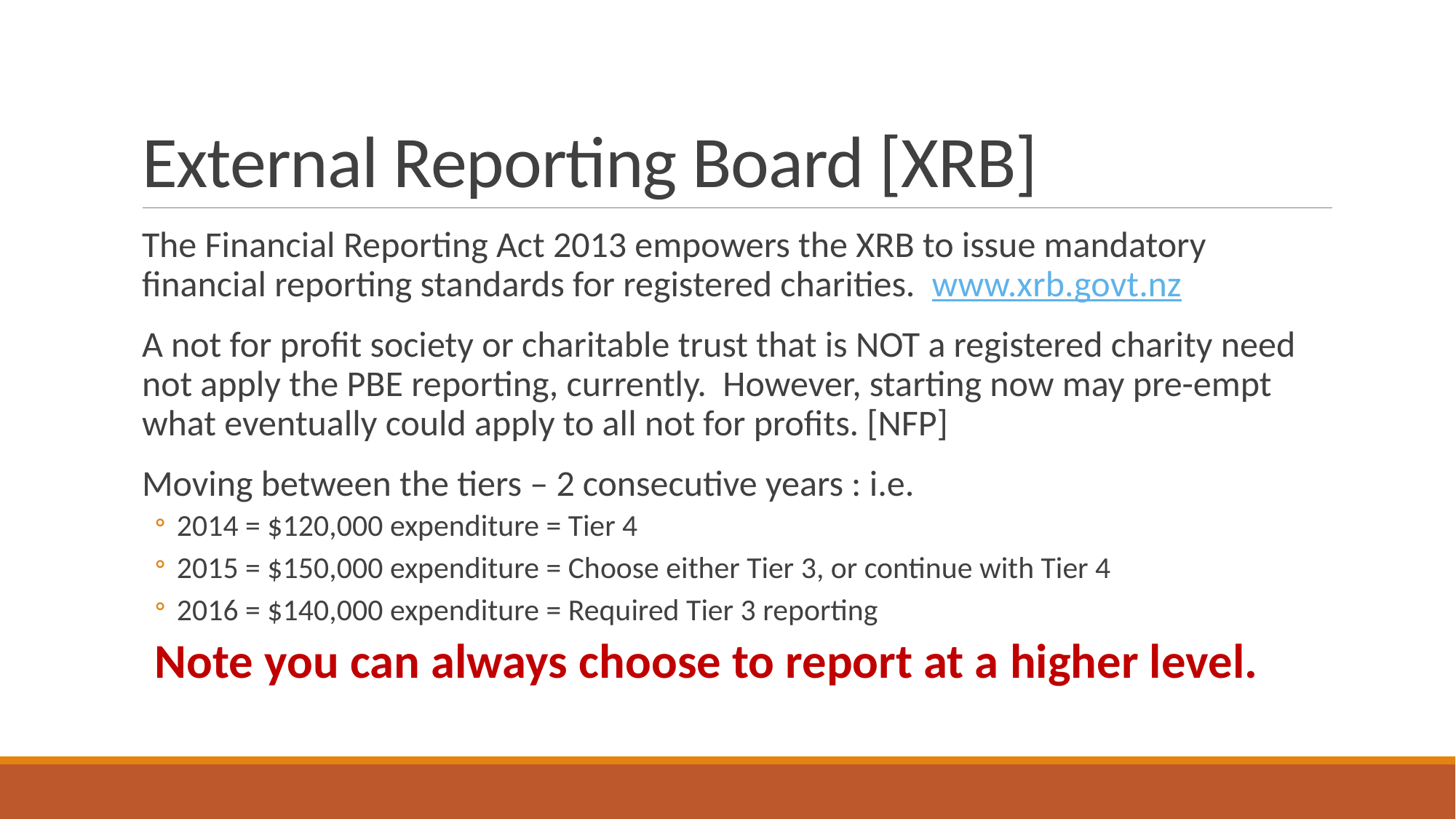

# External Reporting Board [XRB]
The Financial Reporting Act 2013 empowers the XRB to issue mandatory financial reporting standards for registered charities.  www.xrb.govt.nz
A not for profit society or charitable trust that is NOT a registered charity need not apply the PBE reporting, currently.  However, starting now may pre-empt what eventually could apply to all not for profits. [NFP]
Moving between the tiers – 2 consecutive years : i.e.
2014 = $120,000 expenditure = Tier 4
2015 = $150,000 expenditure = Choose either Tier 3, or continue with Tier 4
2016 = $140,000 expenditure = Required Tier 3 reporting
Note you can always choose to report at a higher level.